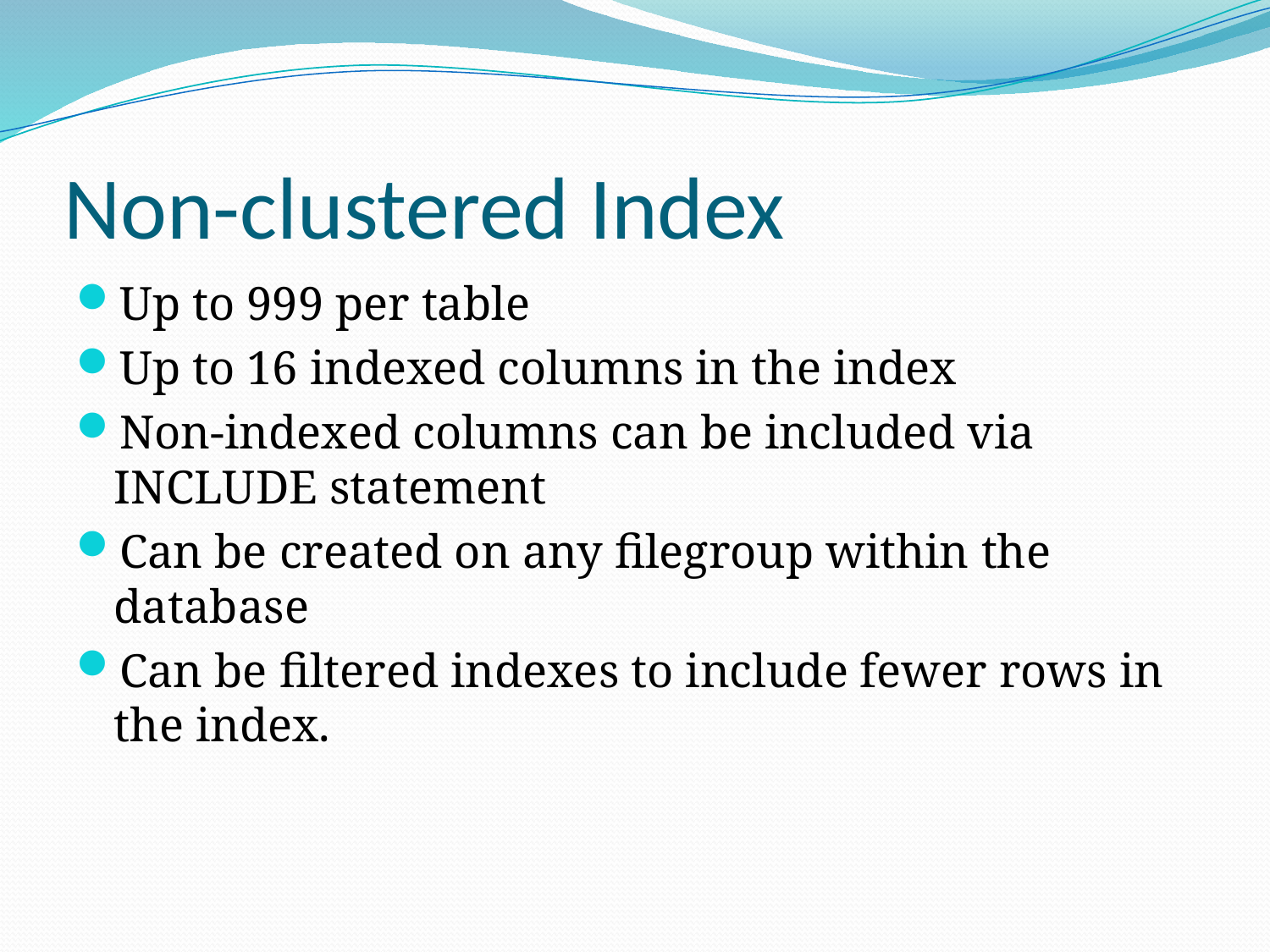

# Non-clustered Index
Up to 999 per table
Up to 16 indexed columns in the index
Non-indexed columns can be included via INCLUDE statement
Can be created on any filegroup within the database
Can be filtered indexes to include fewer rows in the index.